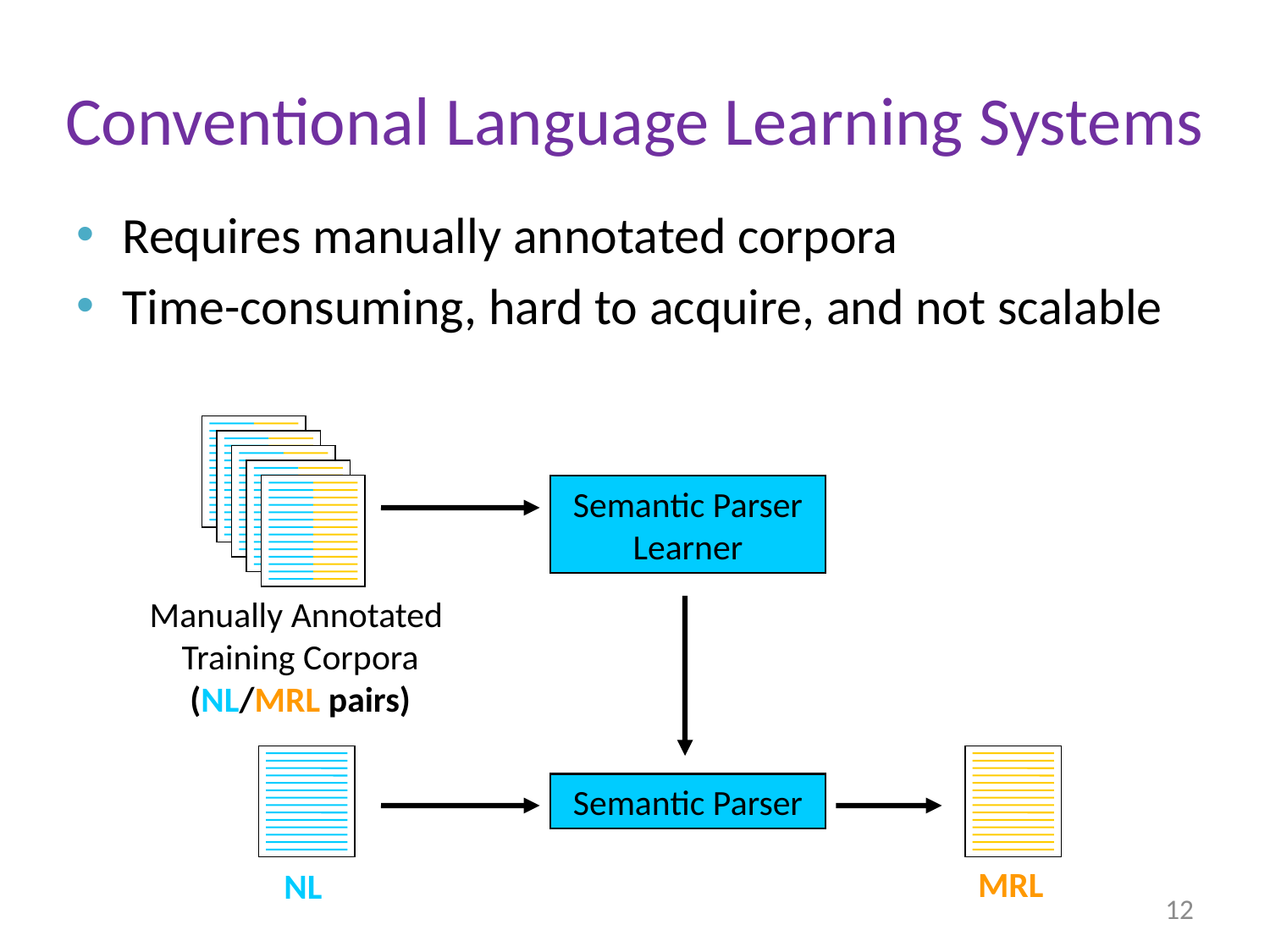

# Conventional Language Learning Systems
Requires manually annotated corpora
Time-consuming, hard to acquire, and not scalable

Semantic Parser Learner

Manually Annotated
Training Corpora
(NL/MRL pairs)

Semantic Parser

MRL
NL
12